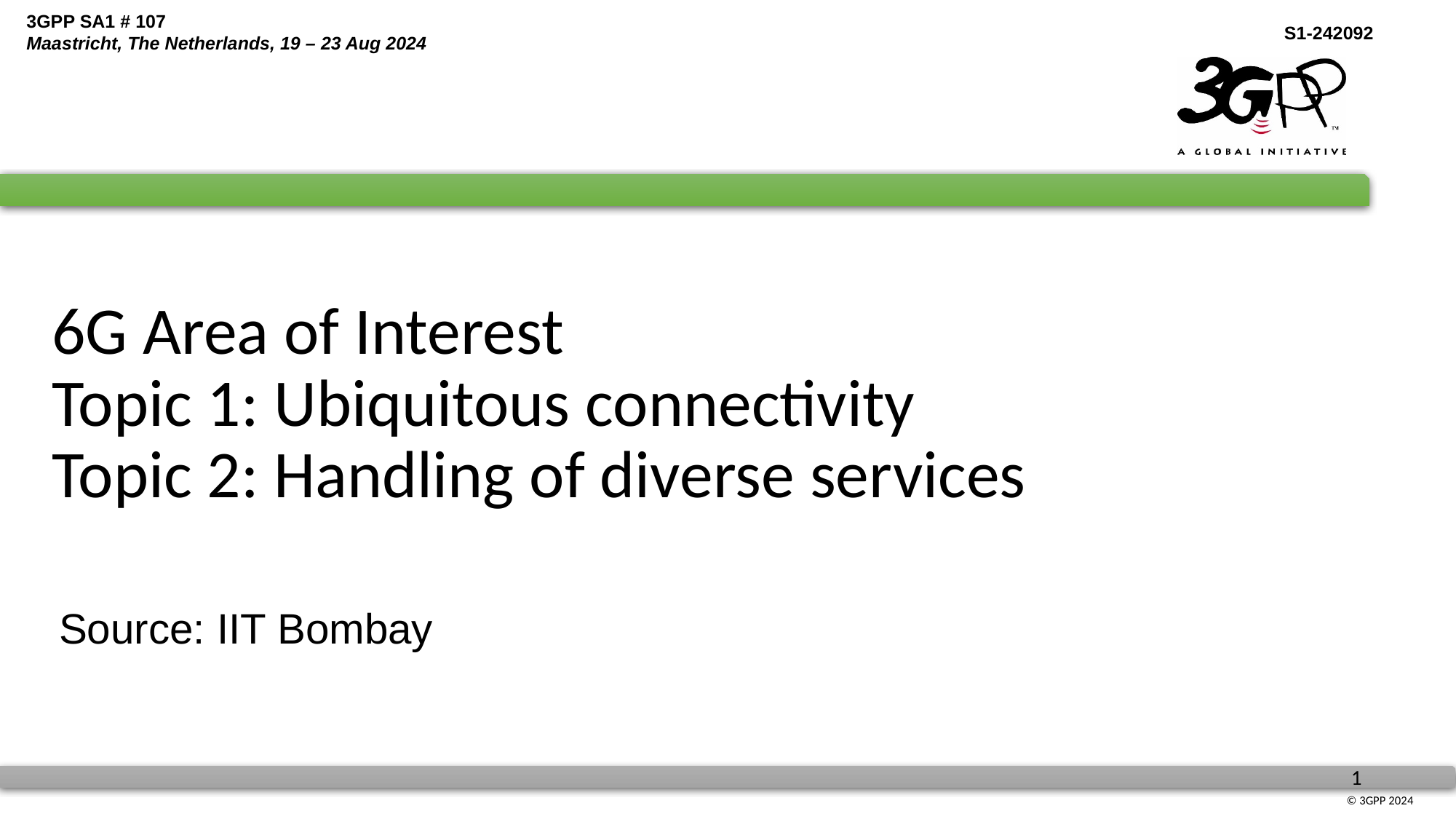

# 6G Area of Interest Topic 1: Ubiquitous connectivity Topic 2: Handling of diverse services
Source: IIT Bombay